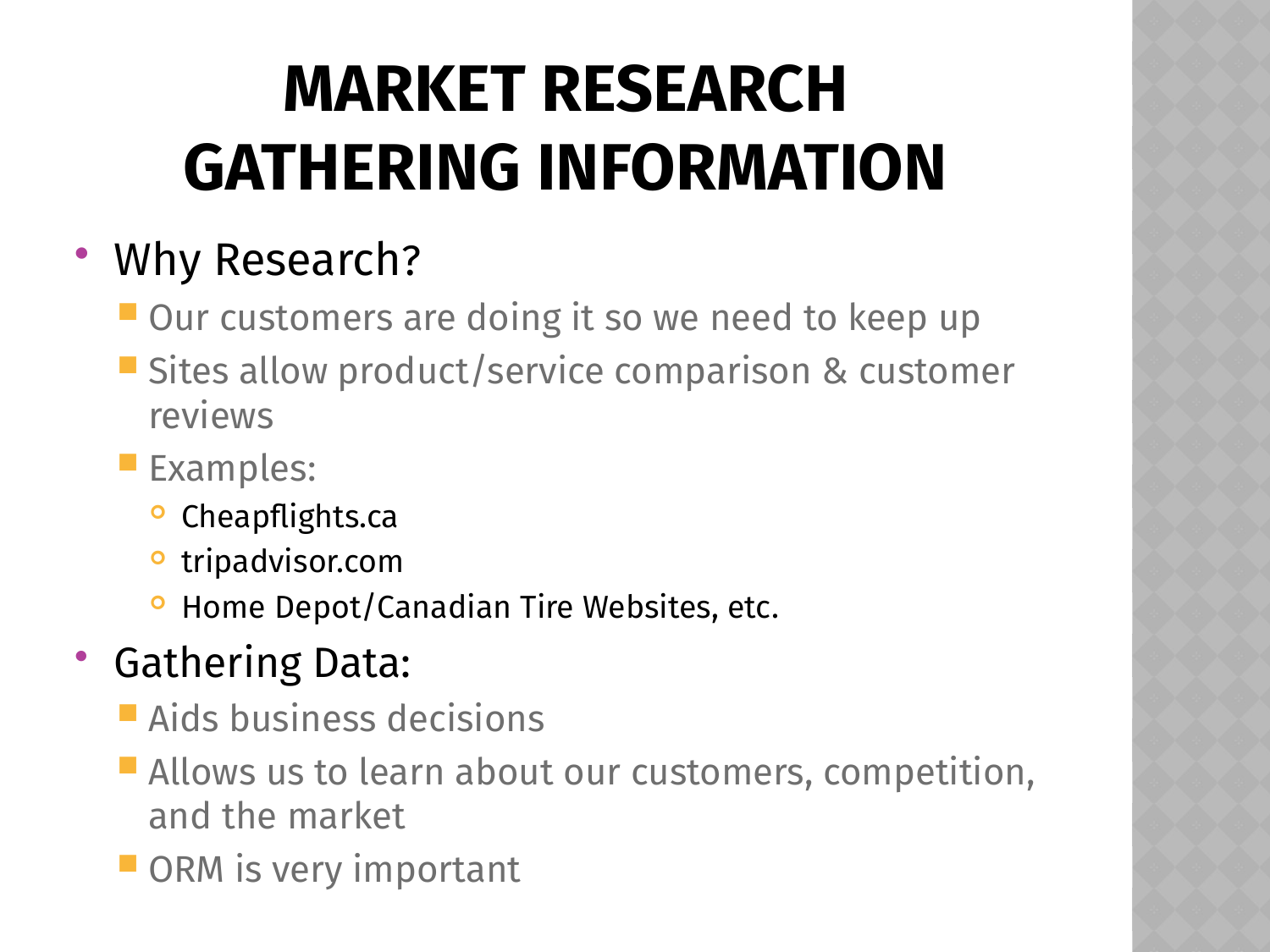

# Market research Gathering Information
Why Research?
Our customers are doing it so we need to keep up
Sites allow product/service comparison & customer reviews
Examples:
Cheapflights.ca
tripadvisor.com
Home Depot/Canadian Tire Websites, etc.
Gathering Data:
Aids business decisions
Allows us to learn about our customers, competition, and the market
ORM is very important